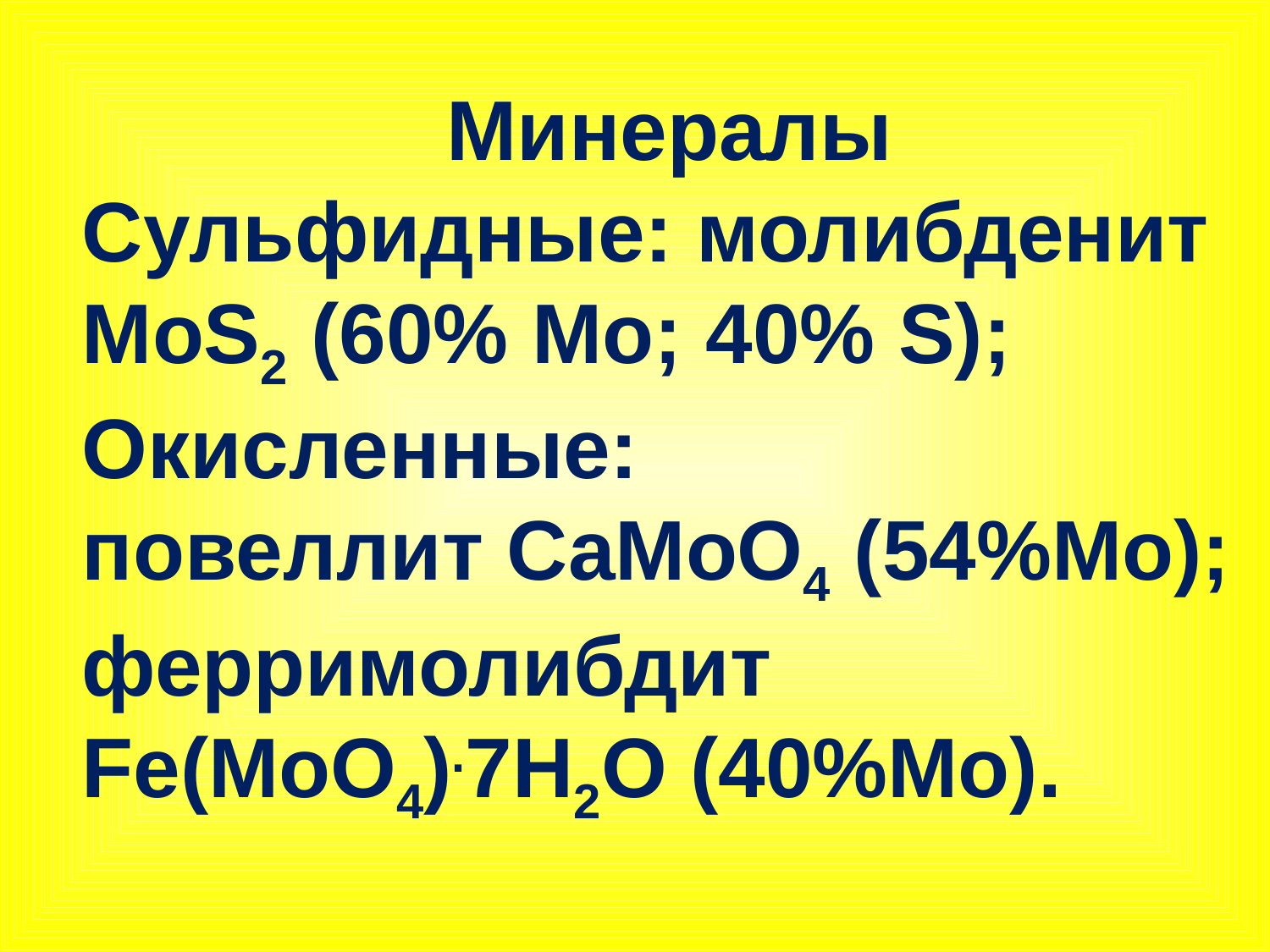

Минералы
Сульфидные: молибденит MoS2 (60% Mo; 40% S);
Окисленные:
повеллит СaMoO4 (54%Mo);
ферримолибдит Fe(MoO4).7H2O (40%Mo).